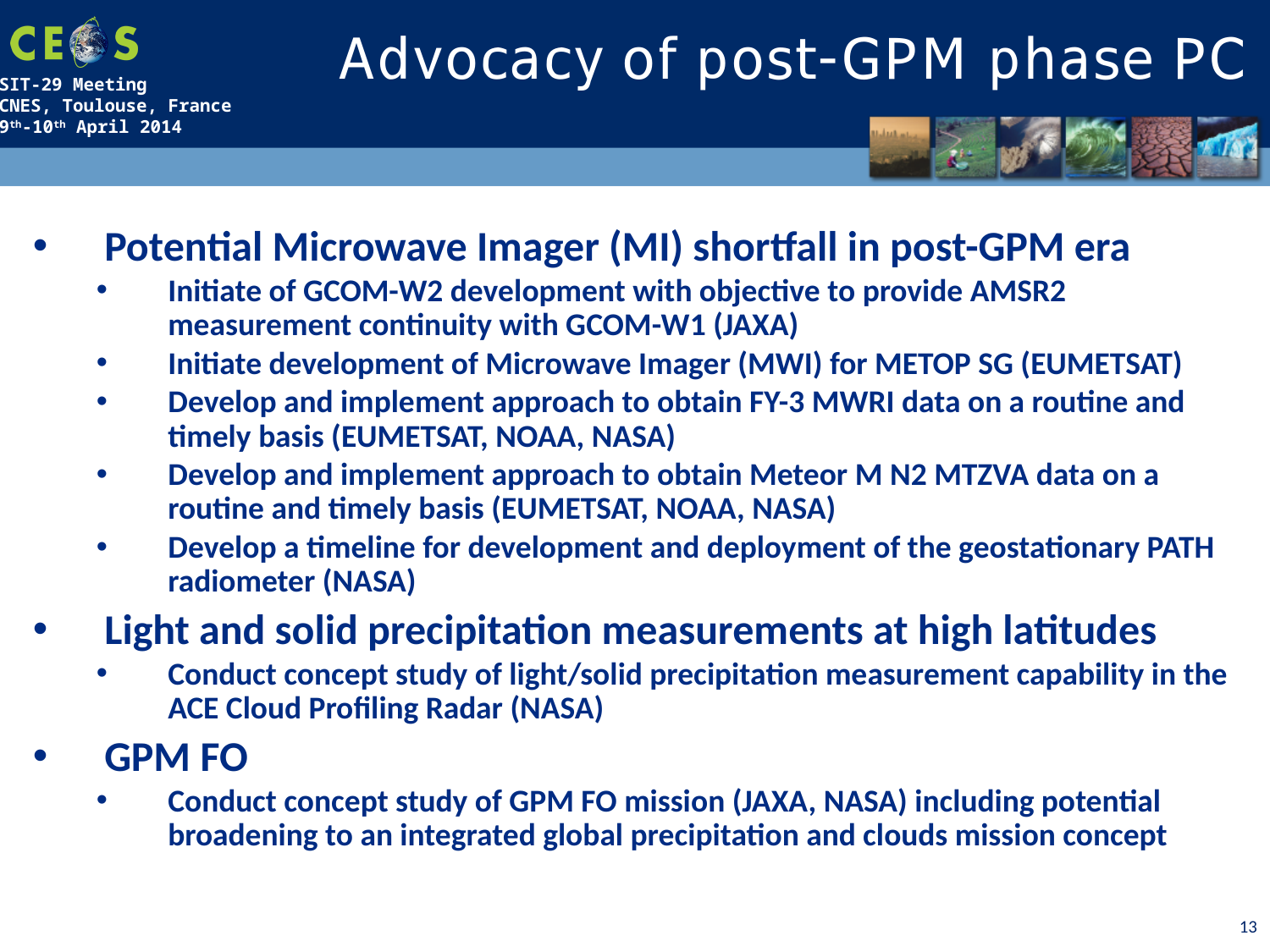

Advocacy of post-GPM phase PC
Potential Microwave Imager (MI) shortfall in post-GPM era
Initiate of GCOM-W2 development with objective to provide AMSR2 measurement continuity with GCOM-W1 (JAXA)
Initiate development of Microwave Imager (MWI) for METOP SG (EUMETSAT)
Develop and implement approach to obtain FY-3 MWRI data on a routine and timely basis (EUMETSAT, NOAA, NASA)
Develop and implement approach to obtain Meteor M N2 MTZVA data on a routine and timely basis (EUMETSAT, NOAA, NASA)
Develop a timeline for development and deployment of the geostationary PATH radiometer (NASA)
Light and solid precipitation measurements at high latitudes
Conduct concept study of light/solid precipitation measurement capability in the ACE Cloud Profiling Radar (NASA)
GPM FO
Conduct concept study of GPM FO mission (JAXA, NASA) including potential broadening to an integrated global precipitation and clouds mission concept
13